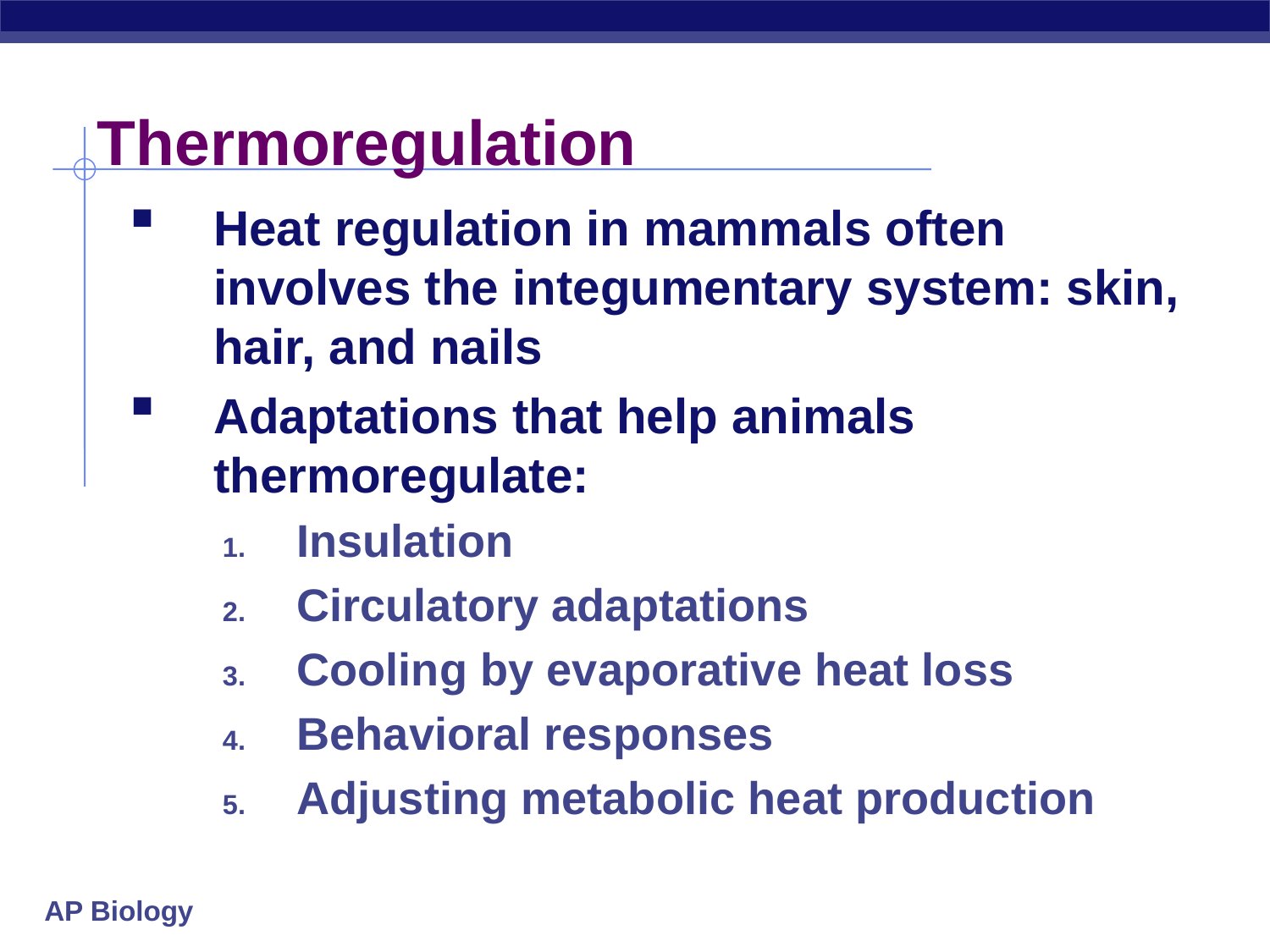

# Thermoregulation
Heat regulation in mammals often involves the integumentary system: skin, hair, and nails
Adaptations that help animals thermoregulate:
Insulation
Circulatory adaptations
Cooling by evaporative heat loss
Behavioral responses
Adjusting metabolic heat production